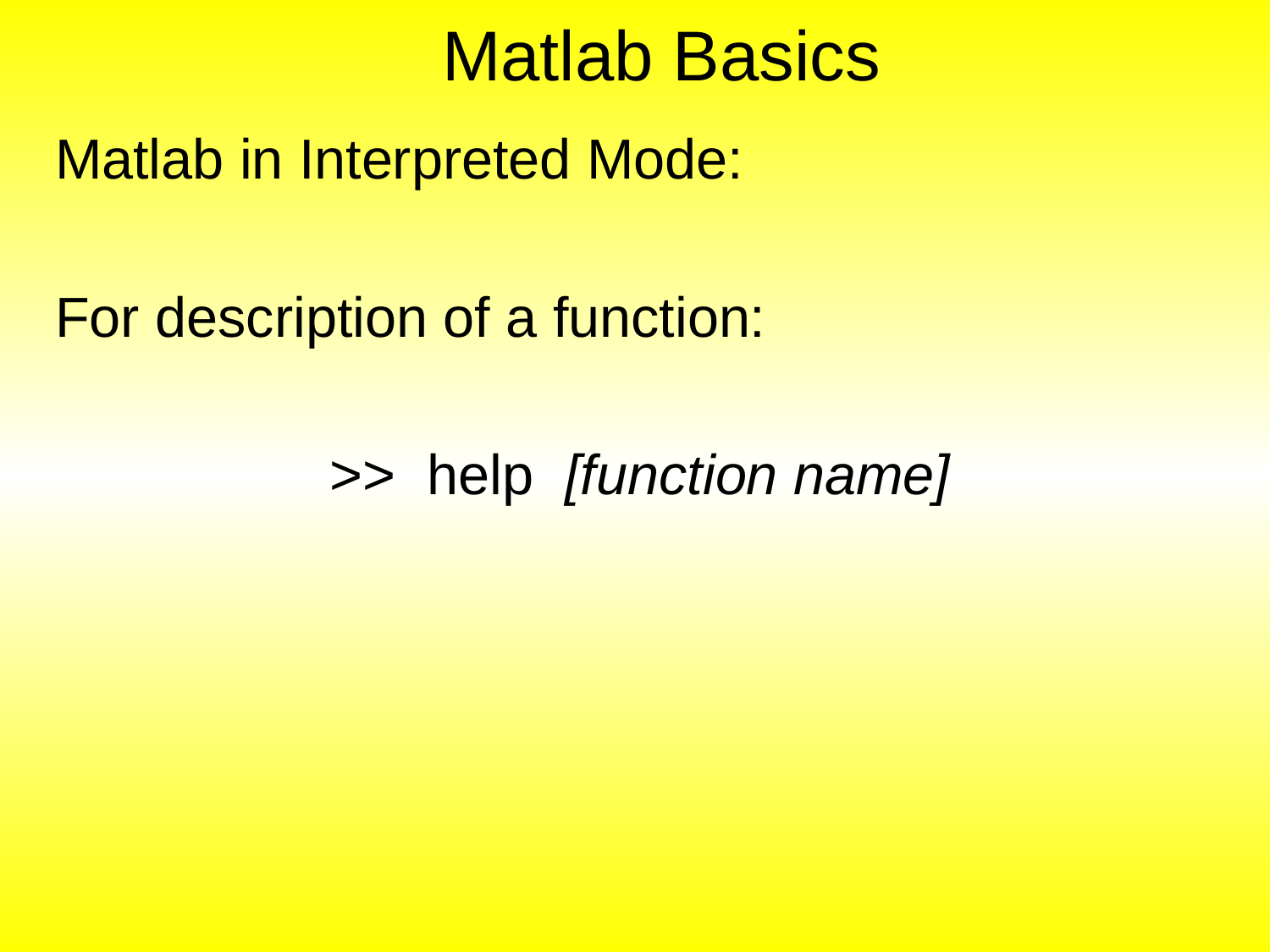

# Matlab Basics
Matlab in Interpreted Mode:

For description of a function:

>>  help  [function name]